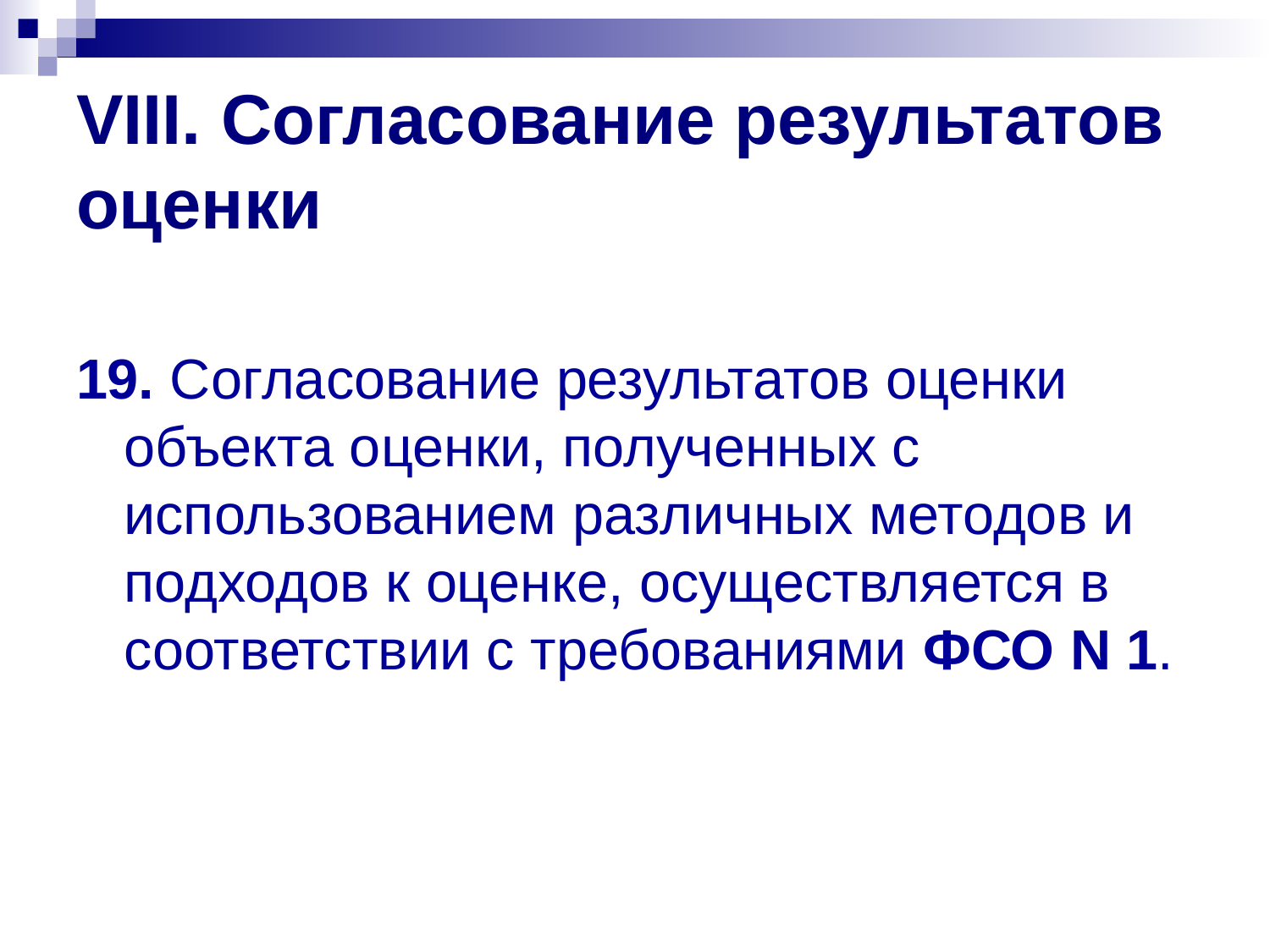

# VIII. Согласование результатов оценки
19. Согласование результатов оценки объекта оценки, полученных с использованием различных методов и подходов к оценке, осуществляется в соответствии с требованиями ФСО N 1.